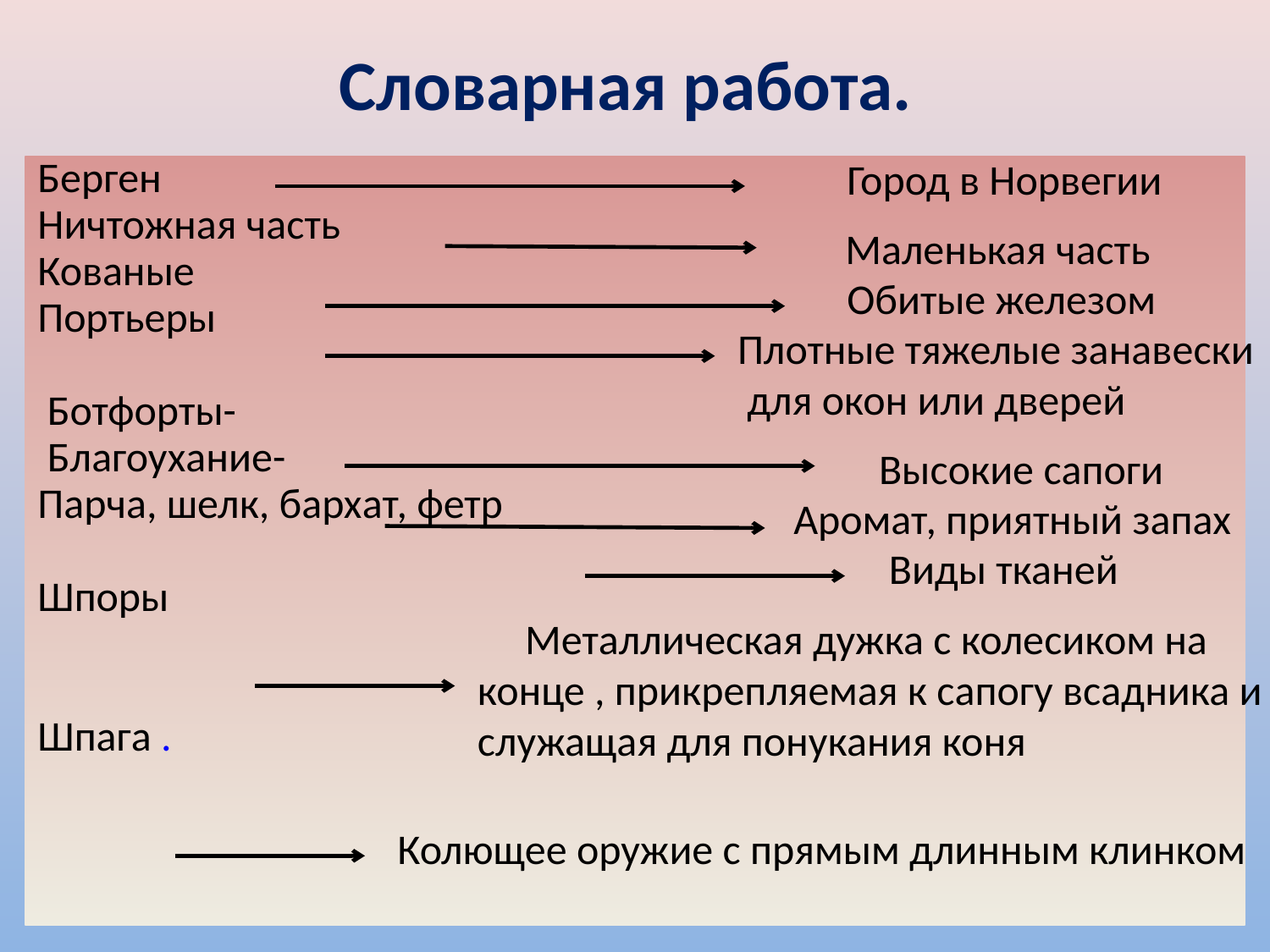

# Словарная работа.
     Город в Норвегии
Берген
Ничтожная часть
Кованые
Портьеры

 Ботфорты-
 Благоухание-
Парча, шелк, бархат, фетр

Шпоры

Шпага .
        Маленькая часть
     Обитые железом
Плотные тяжелые занавески
 для окон или дверей
Высокие сапоги
        Аромат, приятный запах
Виды тканей
     Металлическая дужка с колесиком на конце , прикрепляемая к сапогу всадника и служащая для понукания коня
Колющее оружие с прямым длинным клинком